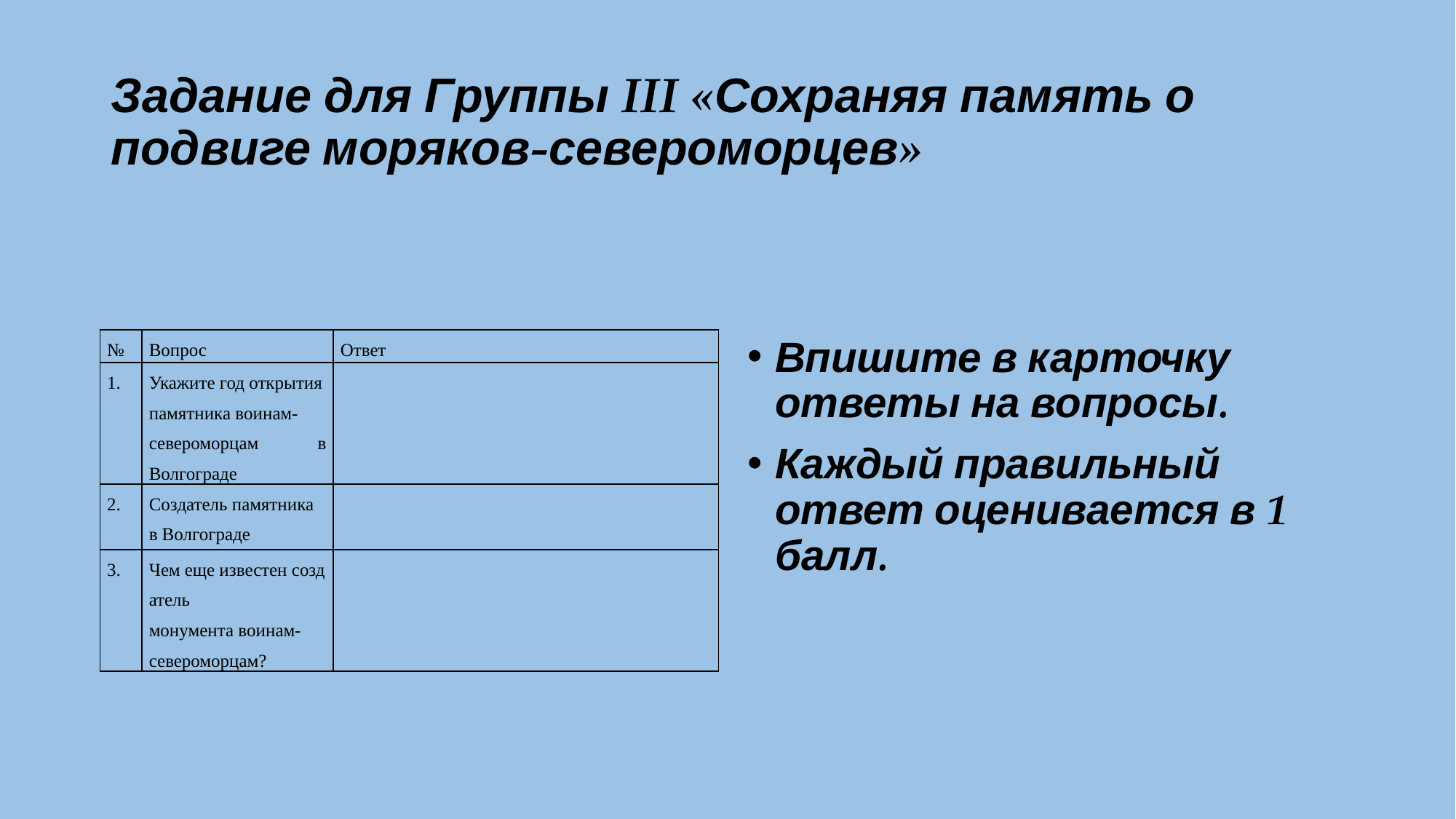

# Задание для Группы III «Сохраняя память о подвиге моряков-североморцев»
| № | Вопрос | Ответ |
| --- | --- | --- |
| 1. | Укажите год открытия памятника воинам-североморцам в Волгограде |  |
| 2. | Создатель памятника в Волгограде |  |
| 3. | Чем еще известен создатель монумента воинам-североморцам? |  |
Впишите в карточку ответы на вопросы.
Каждый правильный ответ оценивается в 1 балл.